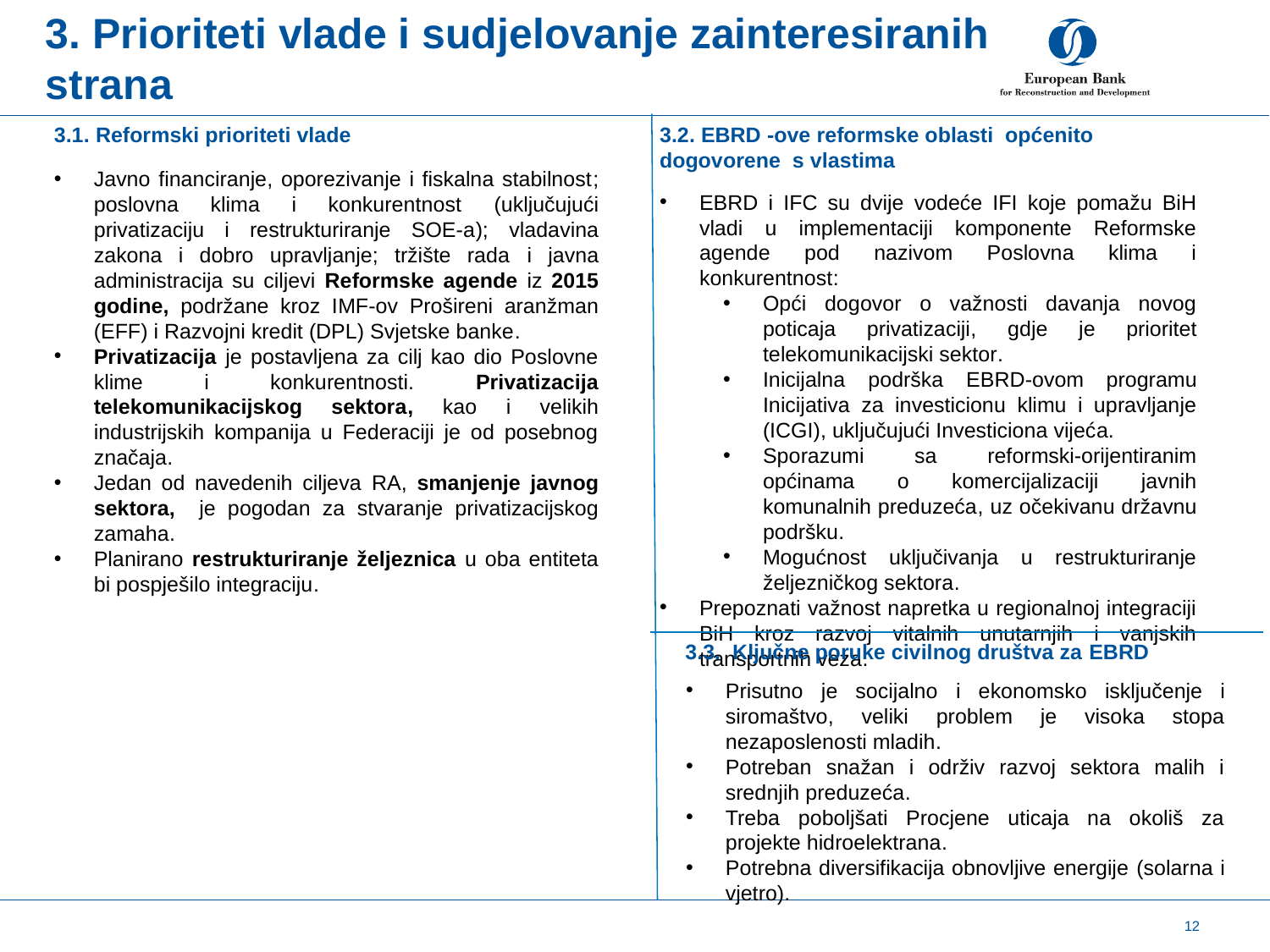

# 3. Prioriteti vlade i sudjelovanje zainteresiranih strana
3.1. Reformski prioriteti vlade

Javno financiranje, oporezivanje i fiskalna stabilnost; poslovna klima i konkurentnost (uključujući privatizaciju i restrukturiranje SOE-a); vladavina zakona i dobro upravljanje; tržište rada i javna administracija su ciljevi Reformske agende iz 2015 godine, podržane kroz IMF-ov Prošireni aranžman (EFF) i Razvojni kredit (DPL) Svjetske banke.
Privatizacija je postavljena za cilj kao dio Poslovne klime i konkurentnosti. Privatizacija telekomunikacijskog sektora, kao i velikih industrijskih kompanija u Federaciji je od posebnog značaja.
Jedan od navedenih ciljeva RA, smanjenje javnog sektora,  je pogodan za stvaranje privatizacijskog zamaha.
Planirano restrukturiranje željeznica u oba entiteta bi pospješilo integraciju.

3.2. EBRD -ove reformske oblasti  općenito dogovorene  s vlastima

EBRD i IFC su dvije vodeće IFI koje pomažu BiH vladi u implementaciji komponente Reformske agende pod nazivom Poslovna klima i konkurentnost:
Opći dogovor o važnosti davanja novog poticaja privatizaciji, gdje je prioritet telekomunikacijski sektor.
Inicijalna podrška EBRD-ovom programu Inicijativa za investicionu klimu i upravljanje (ICGI), uključujući Investiciona vijeća.
Sporazumi sa reformski-orijentiranim općinama o komercijalizaciji javnih komunalnih preduzeća, uz očekivanu državnu podršku.
Mogućnost uključivanja u restrukturiranje željezničkog sektora.
Prepoznati važnost napretka u regionalnoj integraciji BiH kroz razvoj vitalnih unutarnjih i vanjskih transportnih veza.
3.3.  Ključne poruke civilnog društva za EBRD
Prisutno je socijalno i ekonomsko isključenje i siromaštvo, veliki problem je visoka stopa nezaposlenosti mladih.
Potreban snažan i održiv razvoj sektora malih i srednjih preduzeća.
Treba poboljšati Procjene uticaja na okoliš za projekte hidroelektrana.
Potrebna diversifikacija obnovljive energije (solarna i vjetro).
12